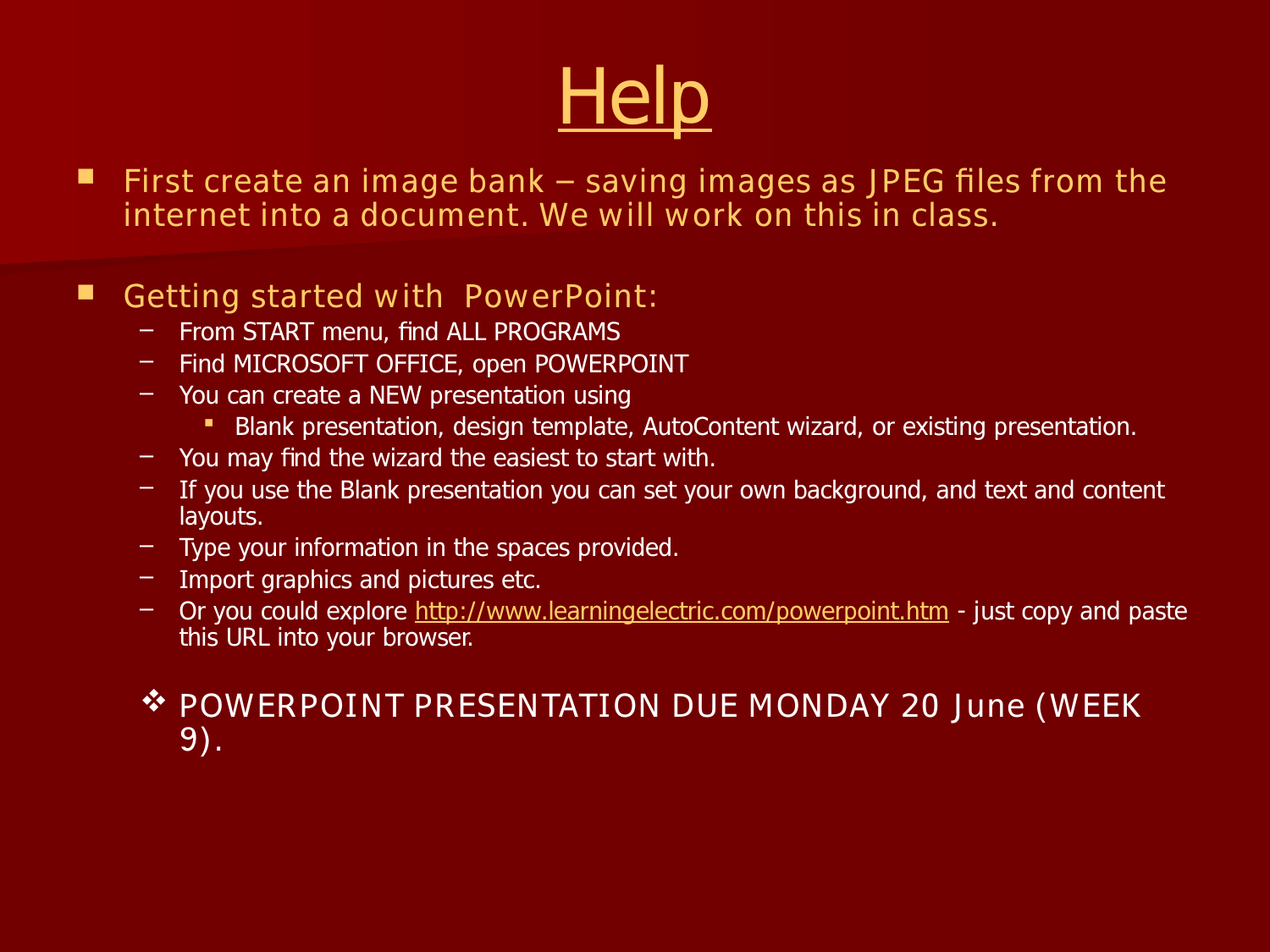

# Help
First create an image bank – saving images as JPEG files from the internet into a document. We will work on this in class.

Getting started with  PowerPoint:
From START menu, find ALL PROGRAMS
Find MICROSOFT OFFICE, open POWERPOINT
You can create a NEW presentation using
Blank presentation, design template, AutoContent wizard, or existing presentation.
You may find the wizard the easiest to start with.
If you use the Blank presentation you can set your own background, and text and content layouts.
Type your information in the spaces provided.
Import graphics and pictures etc.
Or you could explore http://www.learningelectric.com/powerpoint.htm - just copy and paste this URL into your browser.

POWERPOINT PRESENTATION DUE MONDAY 20 June (WEEK 9).